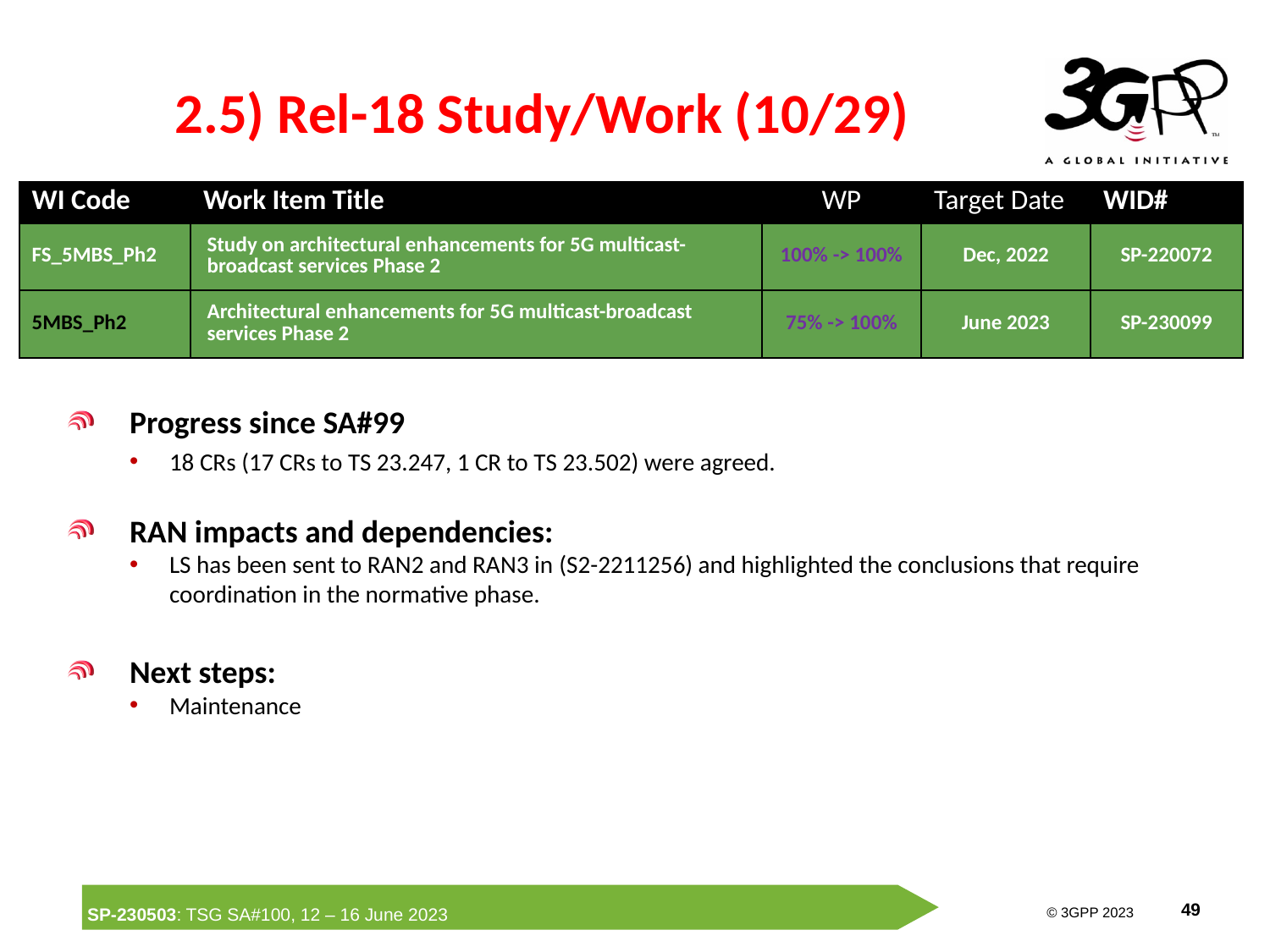

# 2.5) Rel-18 Study/Work (10/29)
| WI Code | Work Item Title | WP | Target Date | WID# |
| --- | --- | --- | --- | --- |
| FS\_5MBS\_Ph2 | Study on architectural enhancements for 5G multicast-broadcast services Phase 2 | 100% -> 100% | Dec, 2022 | SP-220072 |
| 5MBS\_Ph2 | Architectural enhancements for 5G multicast-broadcast services Phase 2 | 75% -> 100% | June 2023 | SP-230099 |
Progress since SA#99
18 CRs (17 CRs to TS 23.247, 1 CR to TS 23.502) were agreed.

RAN impacts and dependencies:
LS has been sent to RAN2 and RAN3 in (S2-2211256) and highlighted the conclusions that require coordination in the normative phase.

Next steps:
Maintenance